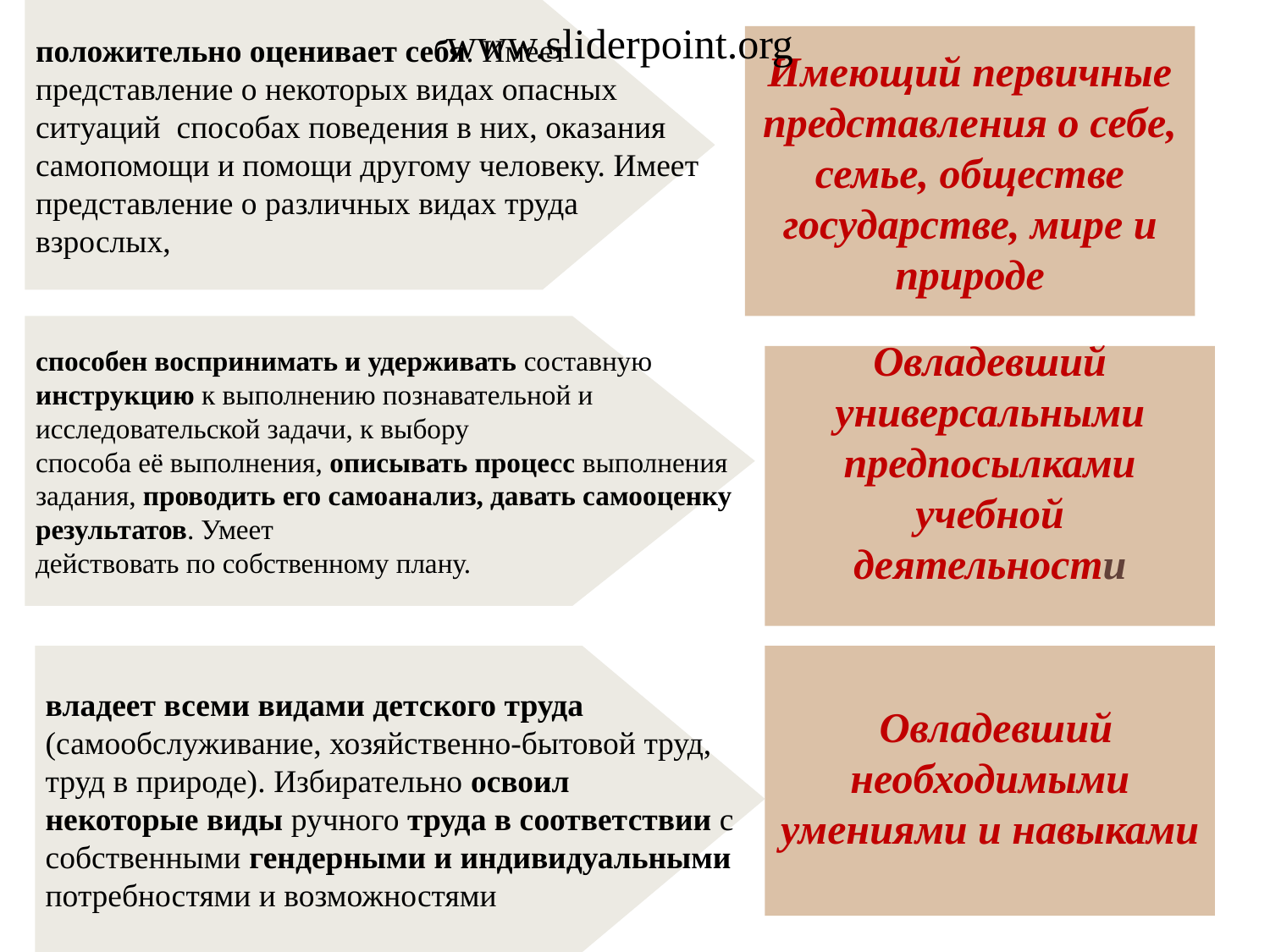

положительно оценивает себя. Имеет представление о некоторых видах опасных ситуаций  способах поведения в них, оказания самопомощи и помощи другому человеку. Имеет представление о различных видах труда взрослых,
www.sliderpoint.org
Имеющий первичные представления о себе, семье, обществе государстве, мире и природе
способен воспринимать и удерживать составную инструкцию к выполнению познавательной и исследовательской задачи, к выбору
способа её выполнения, описывать процесс выполнения задания, проводить его самоанализ, давать самооценку результатов. Умеет
действовать по собственному плану.
Овладевший универсальными предпосылками учебной деятельности
владеет всеми видами детского труда (самообслуживание, хозяйственно-бытовой труд, труд в природе). Избирательно освоил
некоторые виды ручного труда в соответствии с собственными гендерными и индивидуальными потребностями и возможностями
 Овладевший необходимыми умениями и навыками